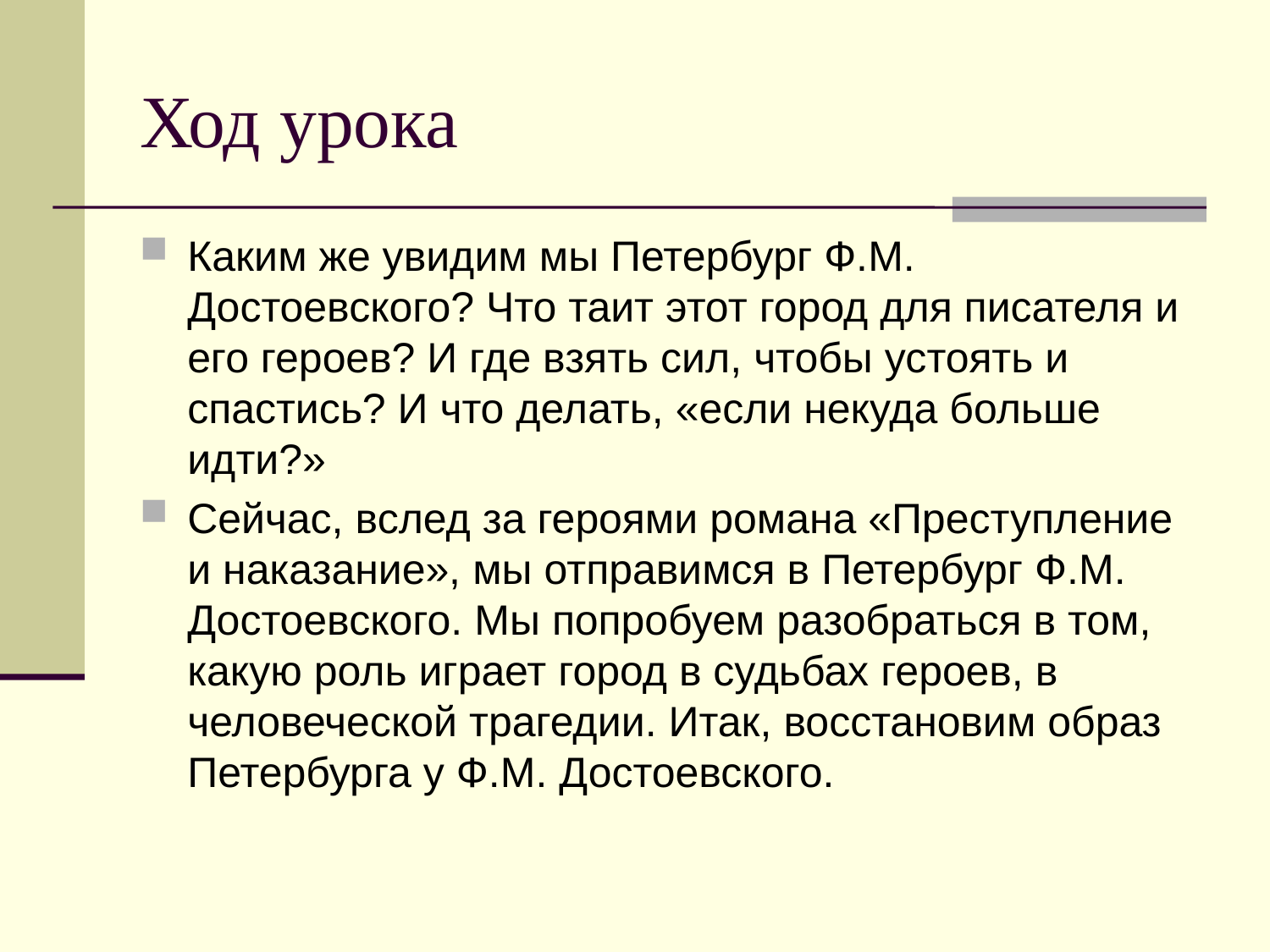

# Ход урока
Каким же увидим мы Петербург Ф.М. Достоевского? Что таит этот город для писателя и его героев? И где взять сил, чтобы устоять и спастись? И что делать, «если некуда больше идти?»
Сейчас, вслед за героями романа «Преступление и наказание», мы отправимся в Петербург Ф.М. Достоевского. Мы попробуем разобраться в том, какую роль играет город в судьбах героев, в человеческой трагедии. Итак, восстановим образ Петербурга у Ф.М. Достоевского.